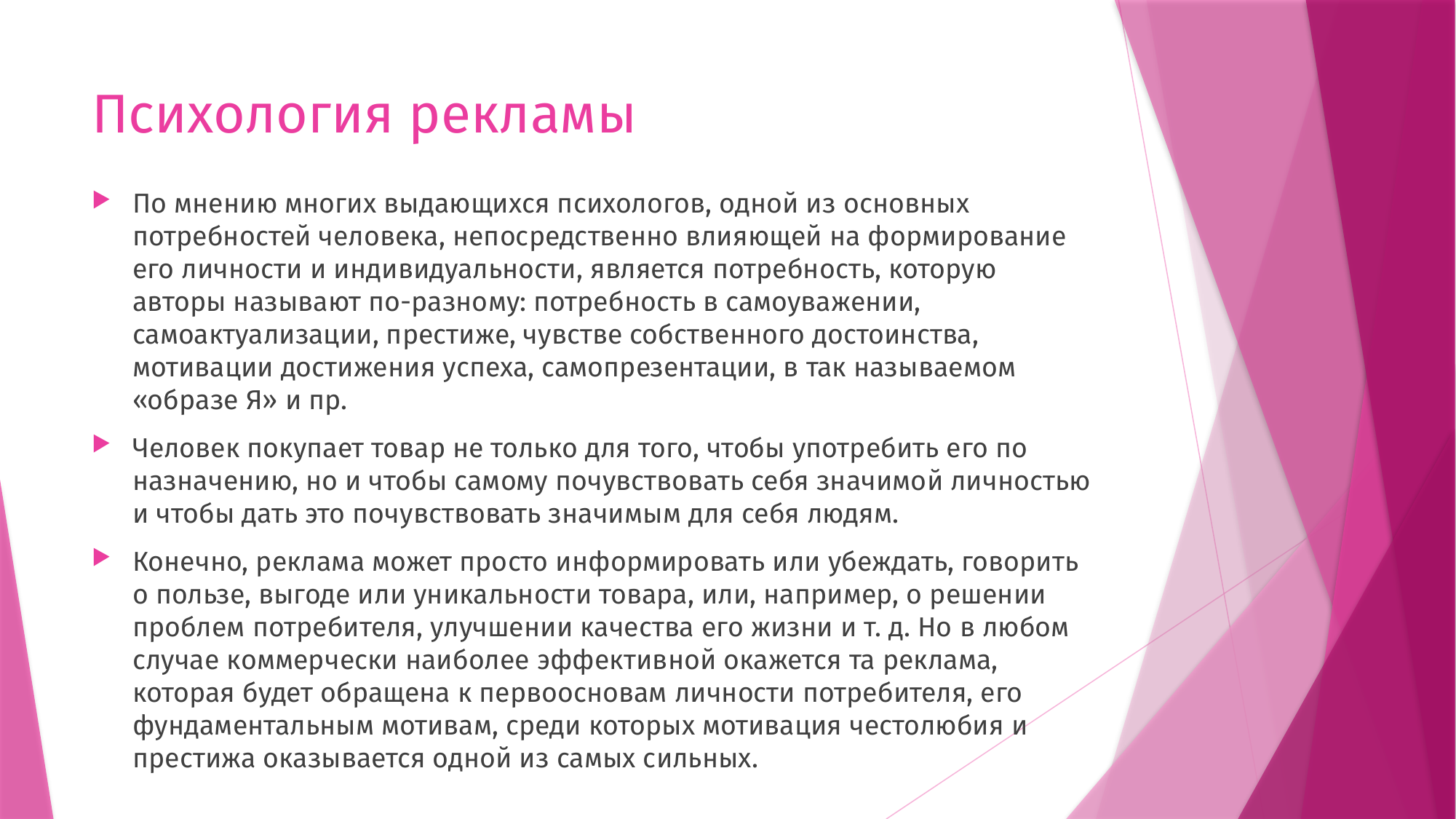

# Психология рекламы
По мнению многих выдающихся психологов, одной из основных потребностей человека, непосредственно влияющей на формирование его личности и индивидуальности, является потребность, которую авторы называют по-разному: потребность в самоуважении, самоактуализации, престиже, чувстве собственного достоинства, мотивации достижения успеха, самопрезентации, в так называемом «образе Я» и пр.
Человек покупает товар не только для того, чтобы употребить его по назначению, но и чтобы самому почувствовать себя значимой личностью и чтобы дать это почувствовать значимым для себя людям.
Конечно, реклама может просто информировать или убеждать, говорить о пользе, выгоде или уникальности товара, или, например, о решении проблем потребителя, улучшении качества его жизни и т. д. Но в любом случае коммерчески наиболее эффективной окажется та реклама, которая будет обращена к первоосновам личности потребителя, его фундаментальным мотивам, среди которых мотивация честолюбия и престижа оказывается одной из самых сильных.